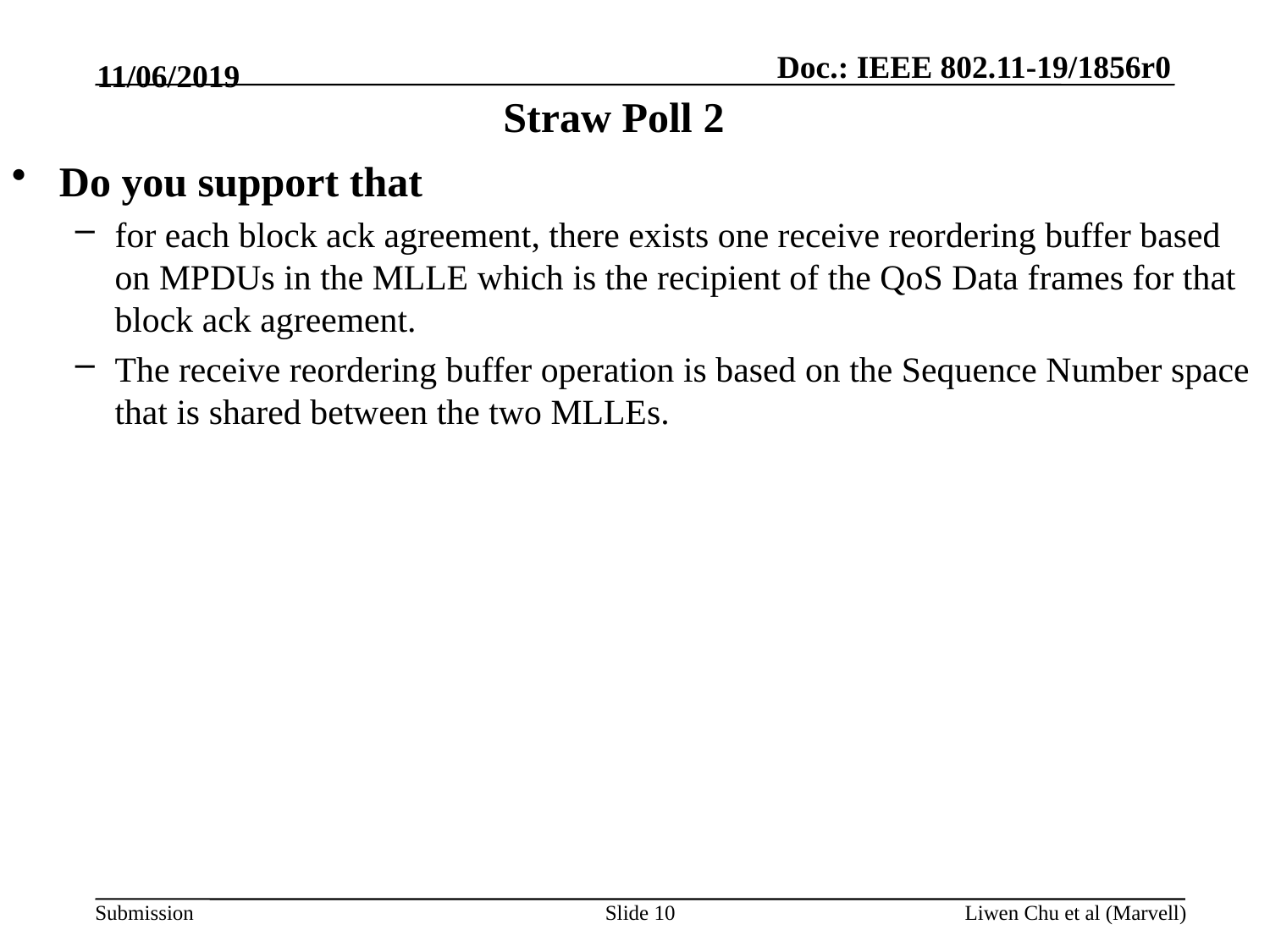

11/06/2019
# Straw Poll 2
Do you support that
for each block ack agreement, there exists one receive reordering buffer based on MPDUs in the MLLE which is the recipient of the QoS Data frames for that block ack agreement.
The receive reordering buffer operation is based on the Sequence Number space that is shared between the two MLLEs.

Slide 10
Liwen Chu et al (Marvell)